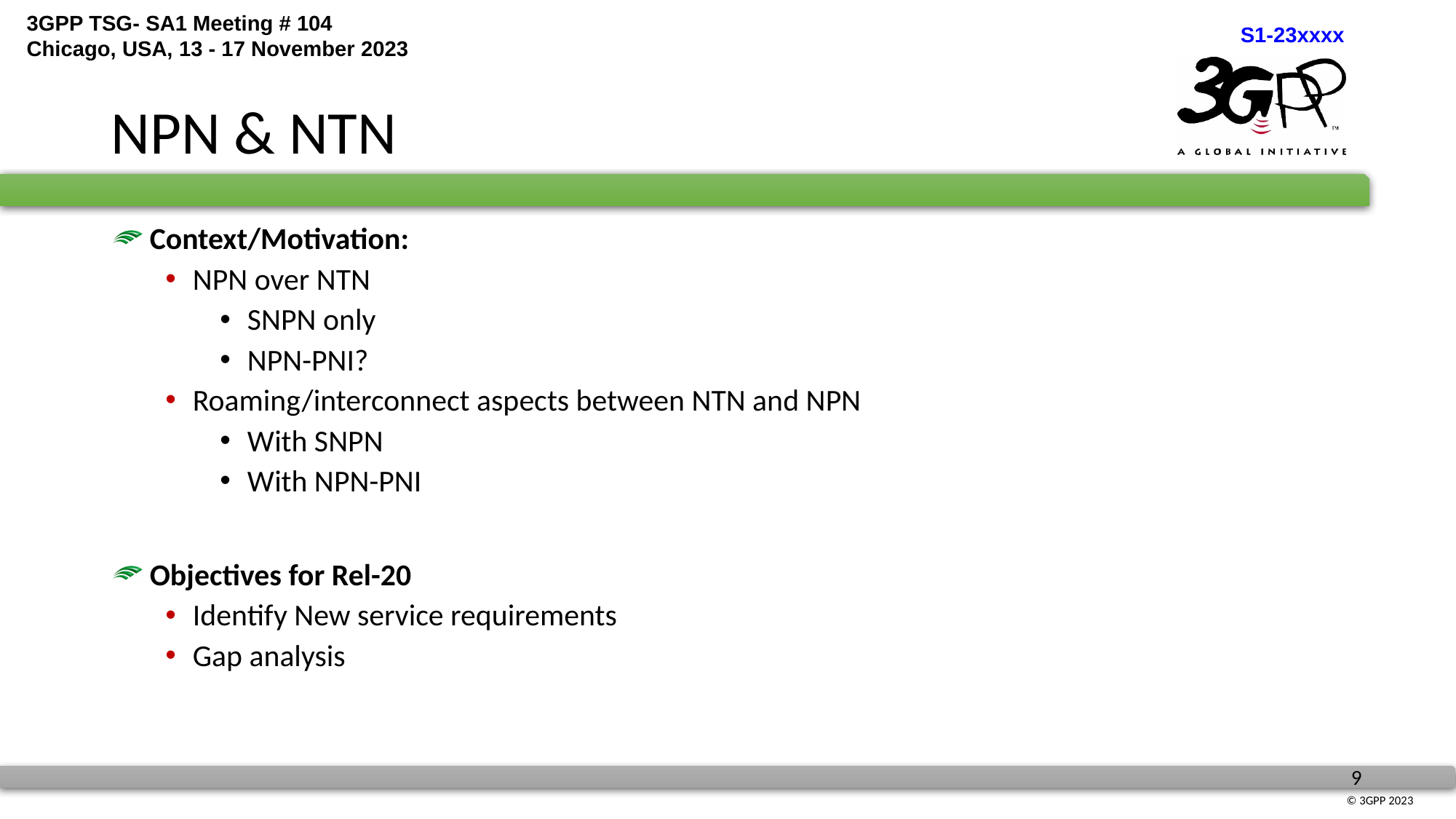

# NPN & NTN
 Context/Motivation:
NPN over NTN
SNPN only
NPN-PNI?
Roaming/interconnect aspects between NTN and NPN
With SNPN
With NPN-PNI

 Objectives for Rel-20
Identify New service requirements
Gap analysis